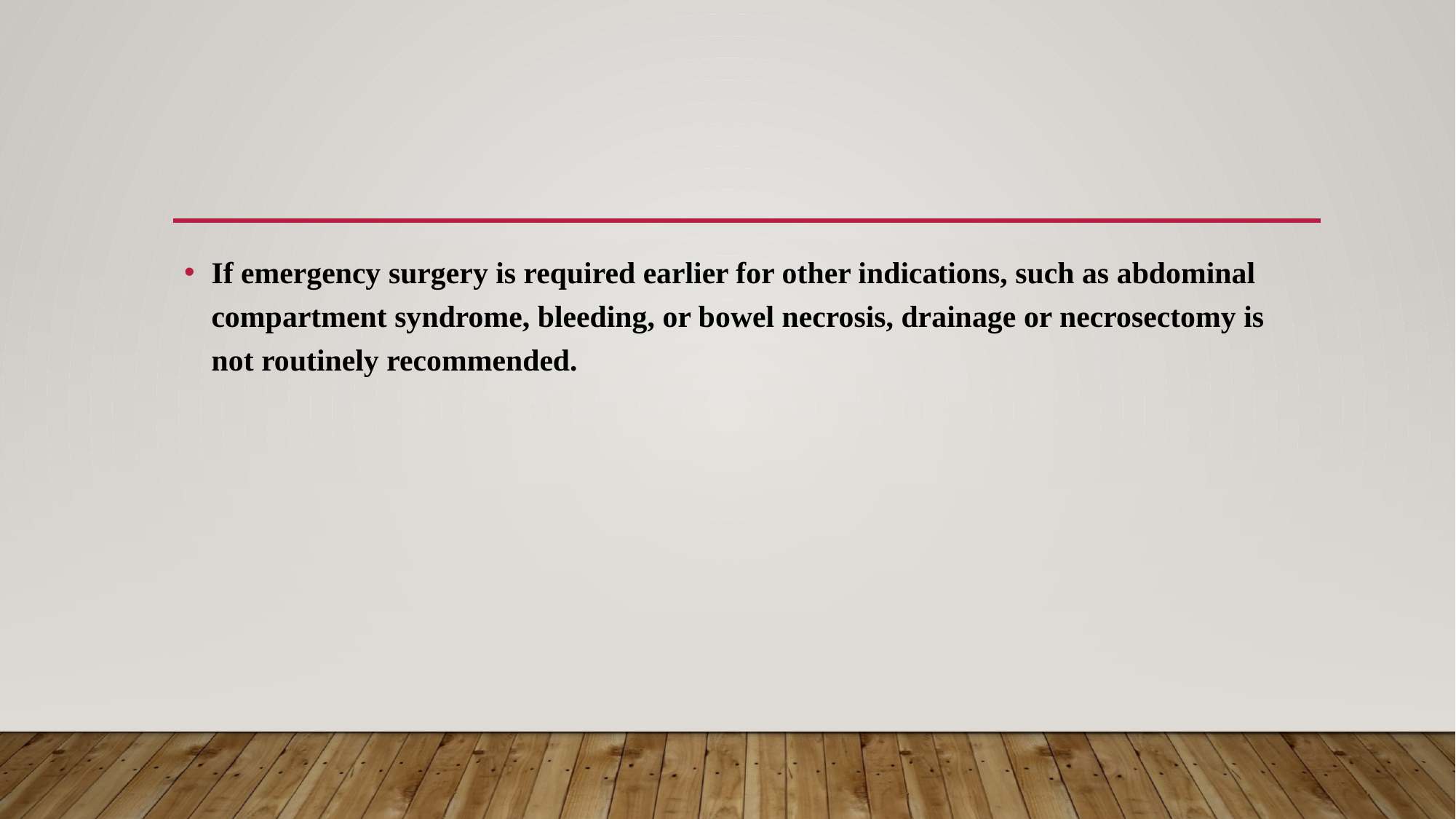

If emergency surgery is required earlier for other indications, such as abdominal compartment syndrome, bleeding, or bowel necrosis, drainage or necrosectomy is not routinely recommended.